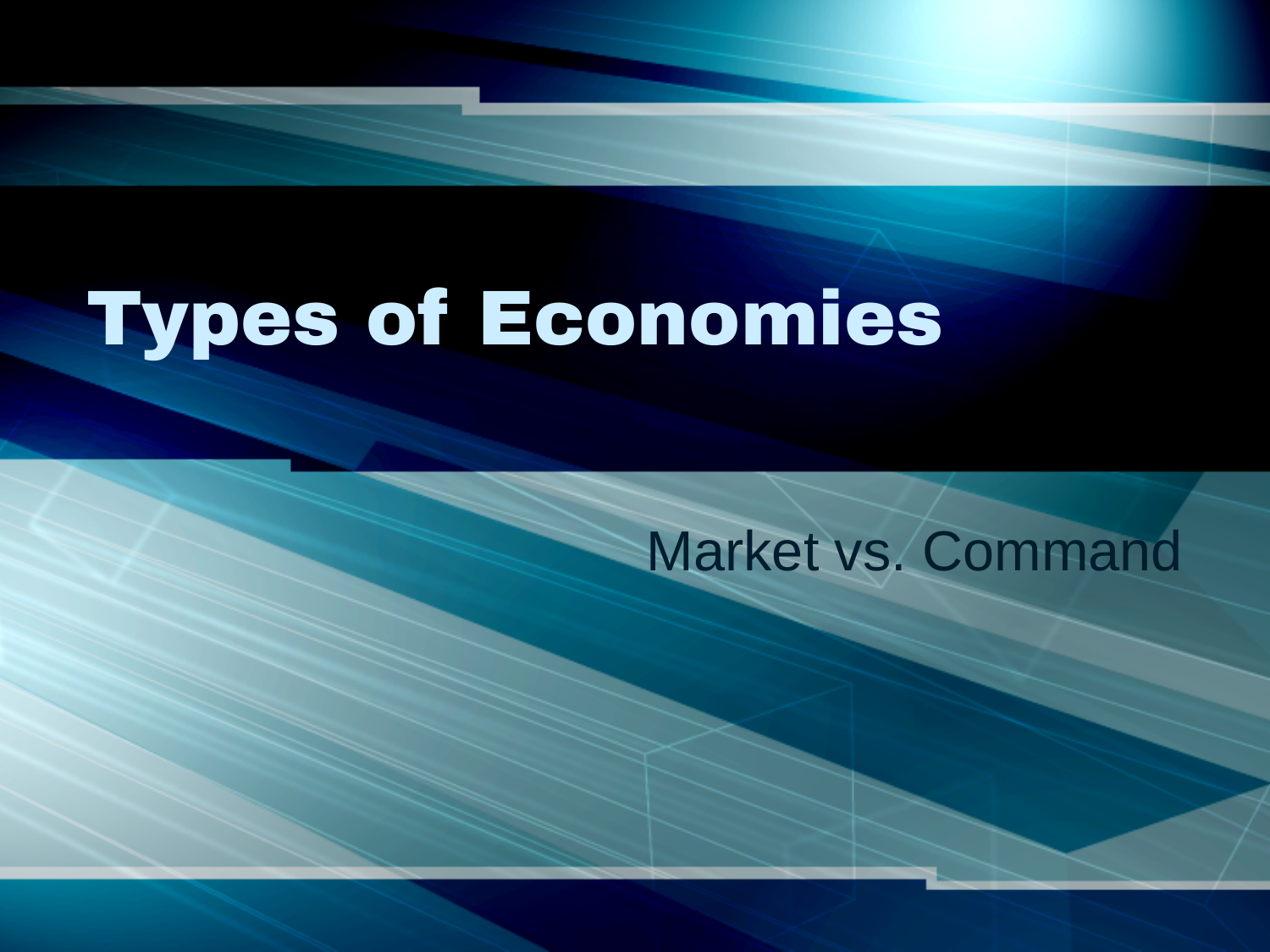

# Types of Economies
Market vs. Command